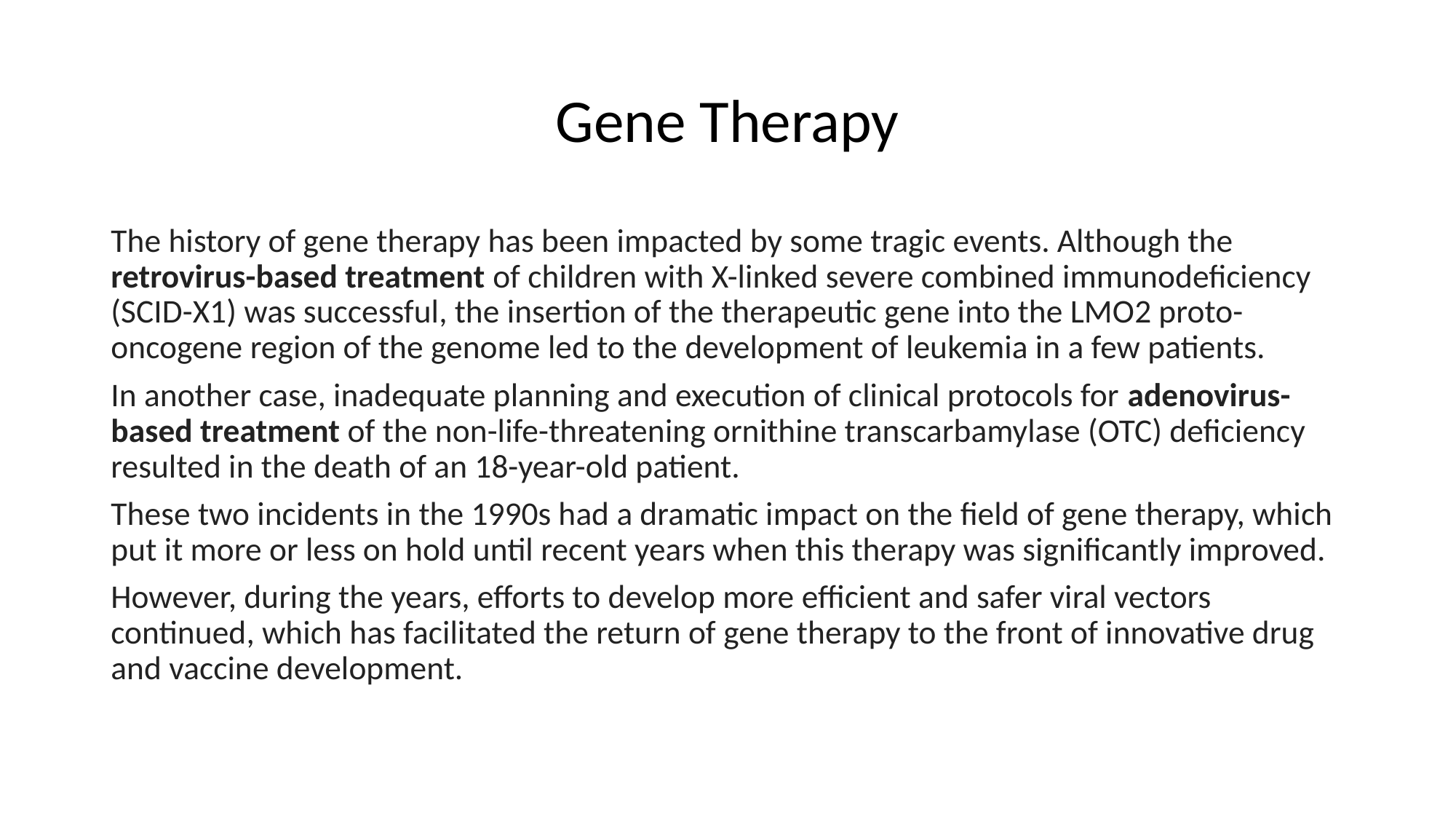

# Gene Therapy
The history of gene therapy has been impacted by some tragic events. Although the retrovirus-based treatment of children with X-linked severe combined immunodeficiency (SCID-X1) was successful, the insertion of the therapeutic gene into the LMO2 proto-oncogene region of the genome led to the development of leukemia in a few patients.
In another case, inadequate planning and execution of clinical protocols for adenovirus-based treatment of the non-life-threatening ornithine transcarbamylase (OTC) deficiency resulted in the death of an 18-year-old patient.
These two incidents in the 1990s had a dramatic impact on the field of gene therapy, which put it more or less on hold until recent years when this therapy was significantly improved.
However, during the years, efforts to develop more efficient and safer viral vectors continued, which has facilitated the return of gene therapy to the front of innovative drug and vaccine development.